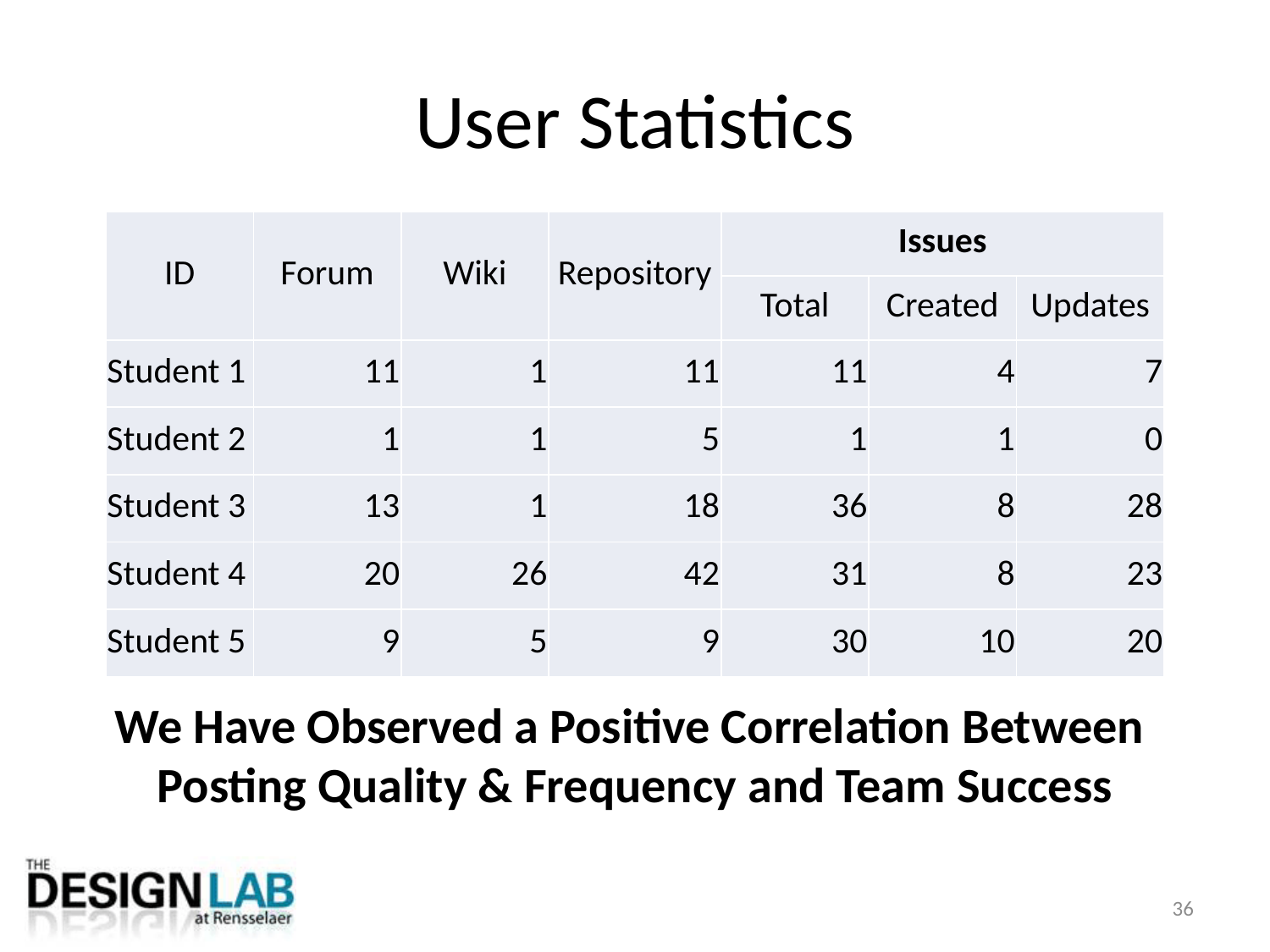

# User Statistics
| ID | Forum | Wiki | Repository | Issues |  |  |
| --- | --- | --- | --- | --- | --- | --- |
|  |  |  |  | Total | Created | Updates |
| Student 1 | 11 | 1 | 11 | 11 | 4 | 7 |
| Student 2 | 1 | 1 | 5 | 1 | 1 | 0 |
| Student 3 | 13 | 1 | 18 | 36 | 8 | 28 |
| Student 4 | 20 | 26 | 42 | 31 | 8 | 23 |
| Student 5 | 9 | 5 | 9 | 30 | 10 | 20 |
We Have Observed a Positive Correlation Between
Posting Quality & Frequency and Team Success
36